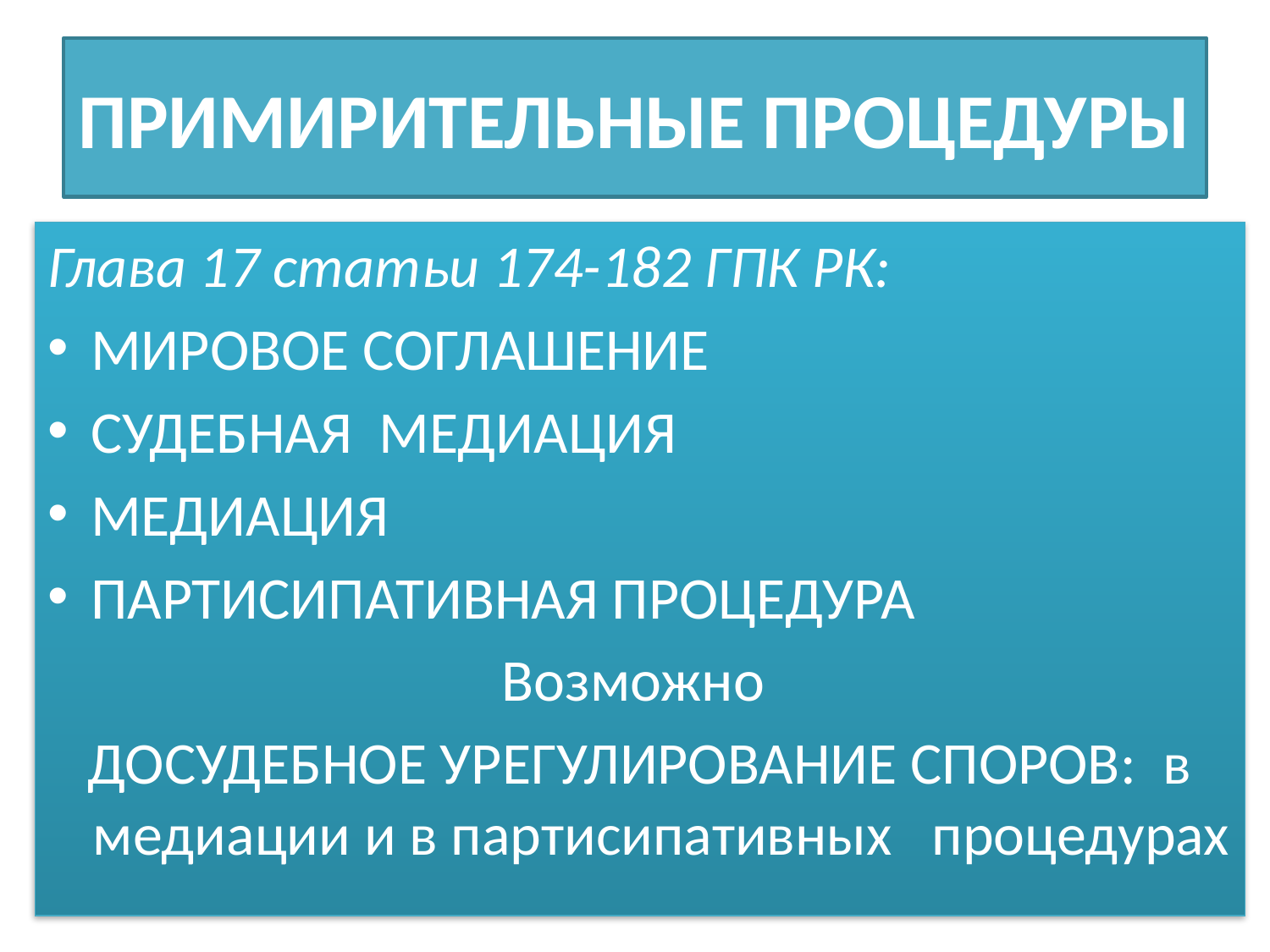

# ПРИМИРИТЕЛЬНЫЕ ПРОЦЕДУРЫ
Глава 17 статьи 174-182 ГПК РК:
МИРОВОЕ СОГЛАШЕНИЕ
СУДЕБНАЯ  МЕДИАЦИЯ
МЕДИАЦИЯ
ПАРТИСИПАТИВНАЯ ПРОЦЕДУРА
Возможно
ДОСУДЕБНОЕ УРЕГУЛИРОВАНИЕ СПОРОВ:  в медиации и в партисипативных   процедурах